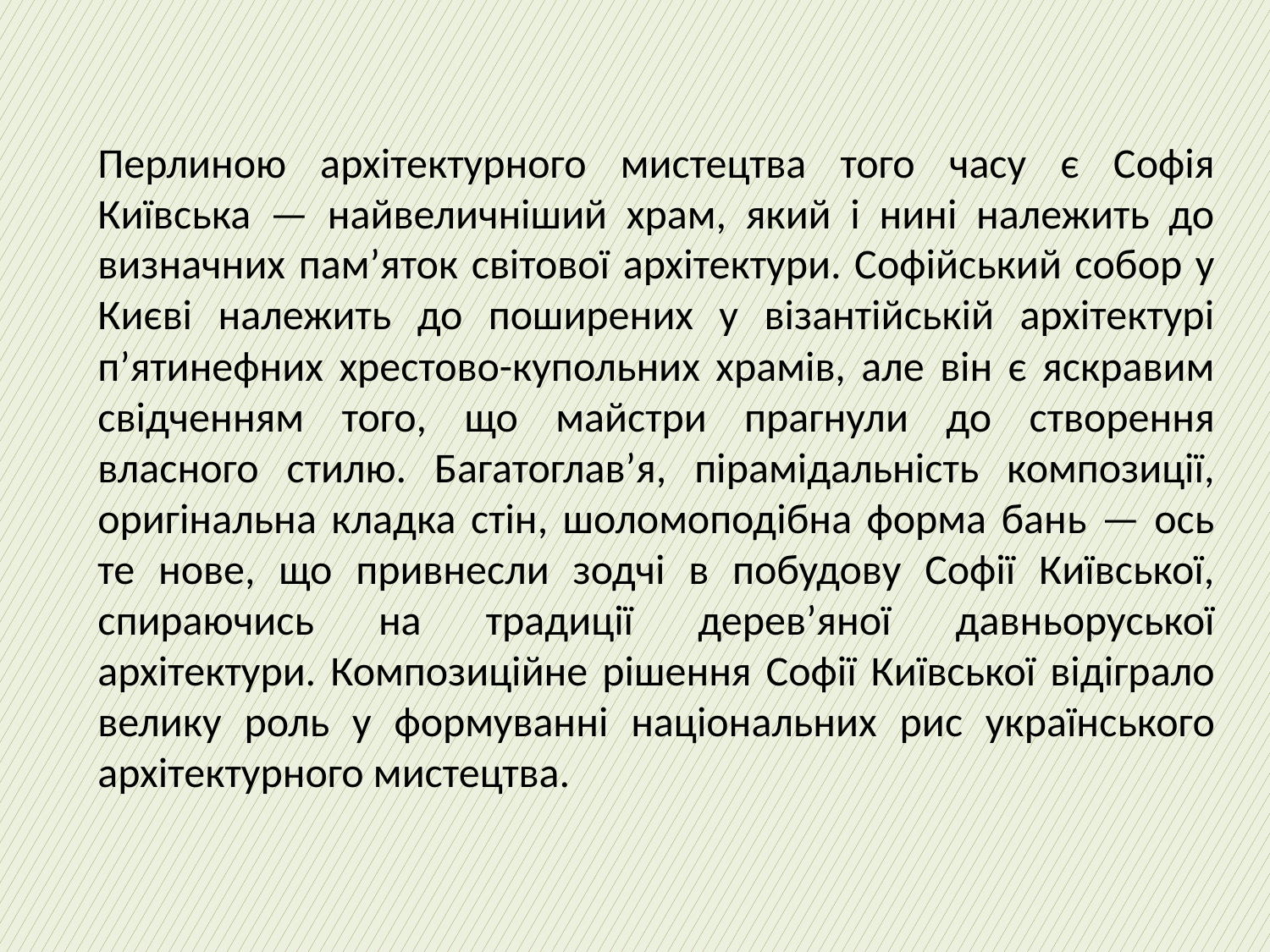

# Перлиною архітектурного мистецтва того часу є Софія Київська — найвеличніший храм, який і нині належить до визначних пам’яток світової архітектури. Софійський собор у Києві належить до поширених у візантійській архітектурі п’ятинефних хрестово-купольних храмів, але він є яскравим свідченням того, що майстри прагнули до створення власного стилю. Багатоглав’я, пірамідальність композиції, оригінальна кладка стін, шоломоподібна форма бань — ось те нове, що привнесли зодчі в побудову Софії Київської, спираючись на традиції дерев’яної давньоруської архітектури. Композиційне рішення Софії Київської відіграло велику роль у формуванні національних рис українського архітектурного мистецтва.